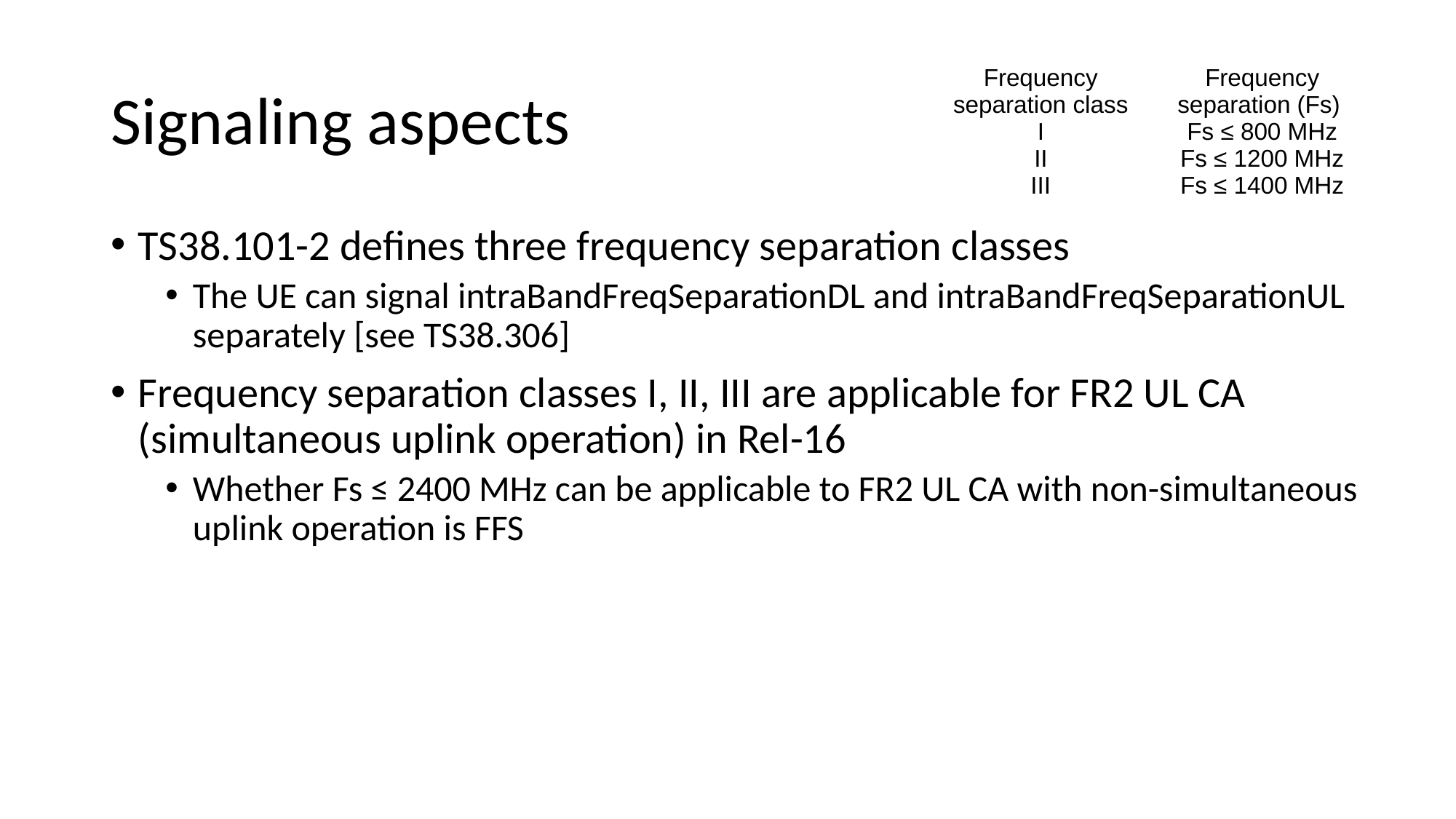

# Signaling aspects
| Frequency separation class | Frequency separation (Fs) |
| --- | --- |
| I | Fs ≤ 800 MHz |
| II | Fs ≤ 1200 MHz |
| III | Fs ≤ 1400 MHz |
TS38.101-2 defines three frequency separation classes
The UE can signal intraBandFreqSeparationDL and intraBandFreqSeparationUL separately [see TS38.306]
Frequency separation classes I, II, III are applicable for FR2 UL CA (simultaneous uplink operation) in Rel-16
Whether Fs ≤ 2400 MHz can be applicable to FR2 UL CA with non-simultaneous uplink operation is FFS